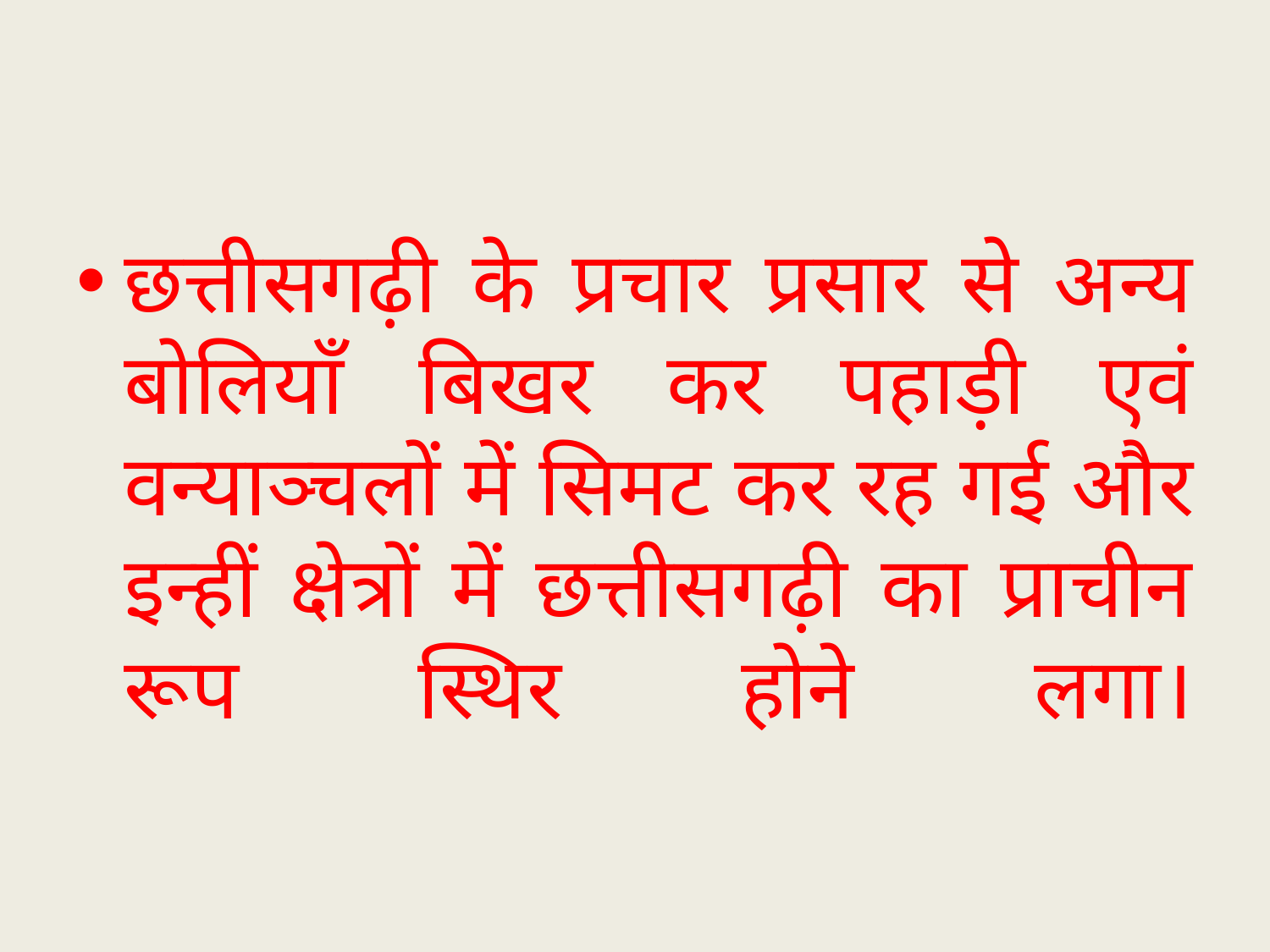

#
छत्तीसगढ़ी के प्रचार प्रसार से अन्य बोलियाँ बिखर कर पहाड़ी एवं वन्याञ्चलों में सिमट कर रह गई और इन्हीं क्षेत्रों में छत्तीसगढ़ी का प्राचीन रूप स्थिर होने लगा।